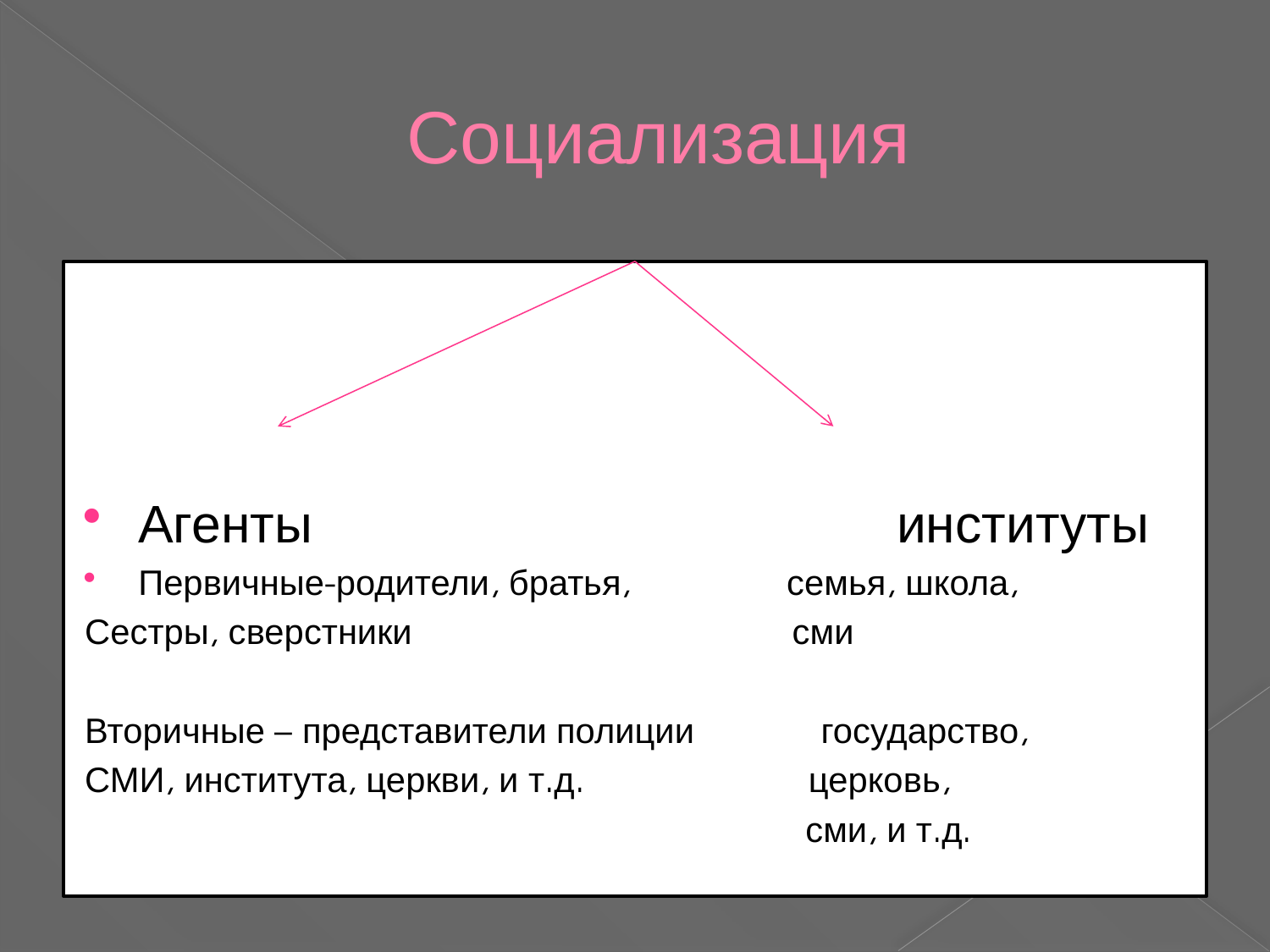

# Социализация

Агенты                                        институты
Первичные-родители, братья,                семья, школа,
Сестры, сверстники                                       сми

Вторичные – представители полиции             государство,
СМИ, института, церкви, и т.д.                       церковь,
                                                                          сми, и т.д.